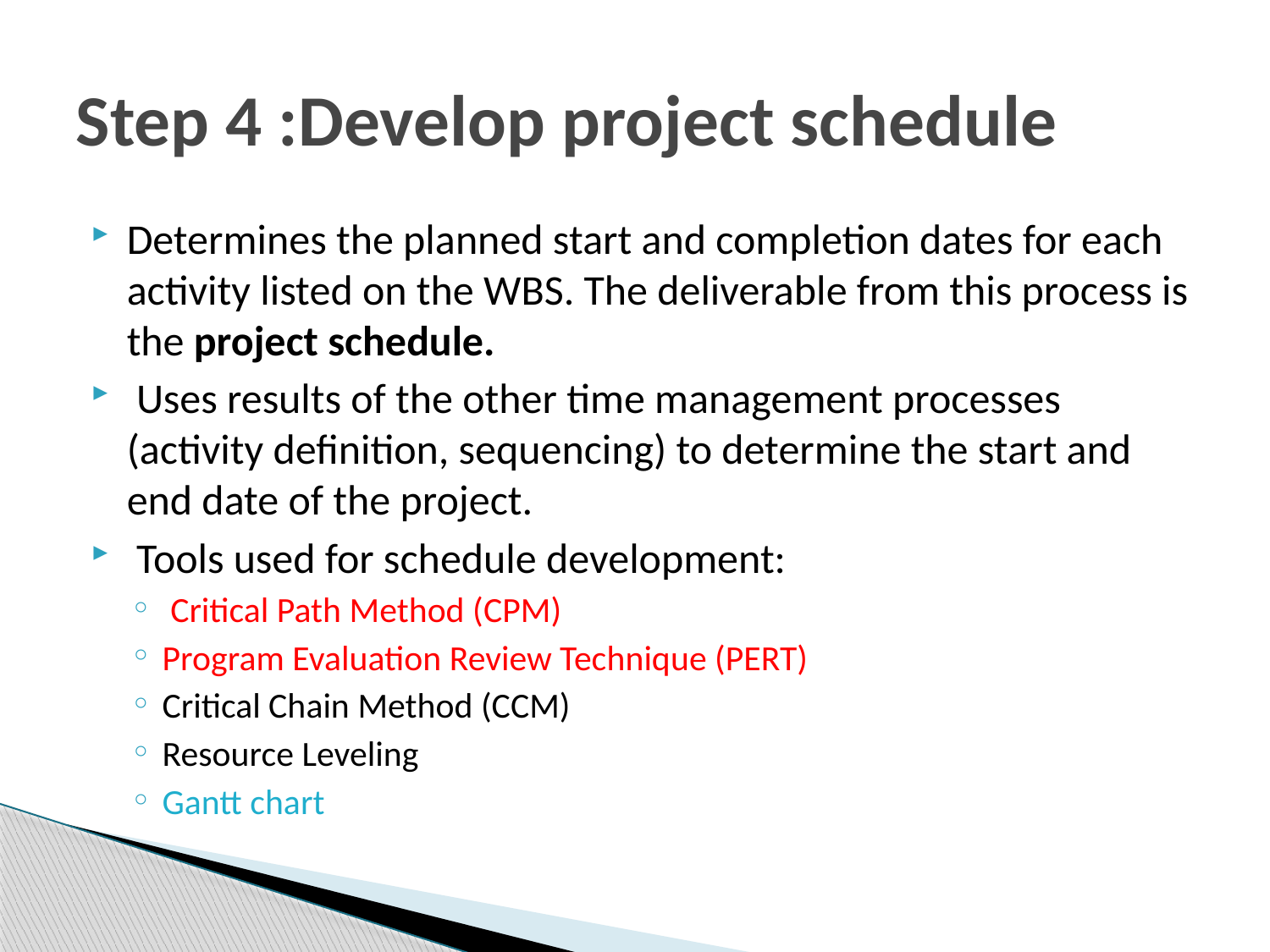

# Step 4 :Develop project schedule
Determines the planned start and completion dates for each activity listed on the WBS. The deliverable from this process is the project schedule.
 Uses results of the other time management processes (activity definition, sequencing) to determine the start and end date of the project.
 Tools used for schedule development:
 Critical Path Method (CPM)
Program Evaluation Review Technique (PERT)
Critical Chain Method (CCM)
Resource Leveling
Gantt chart